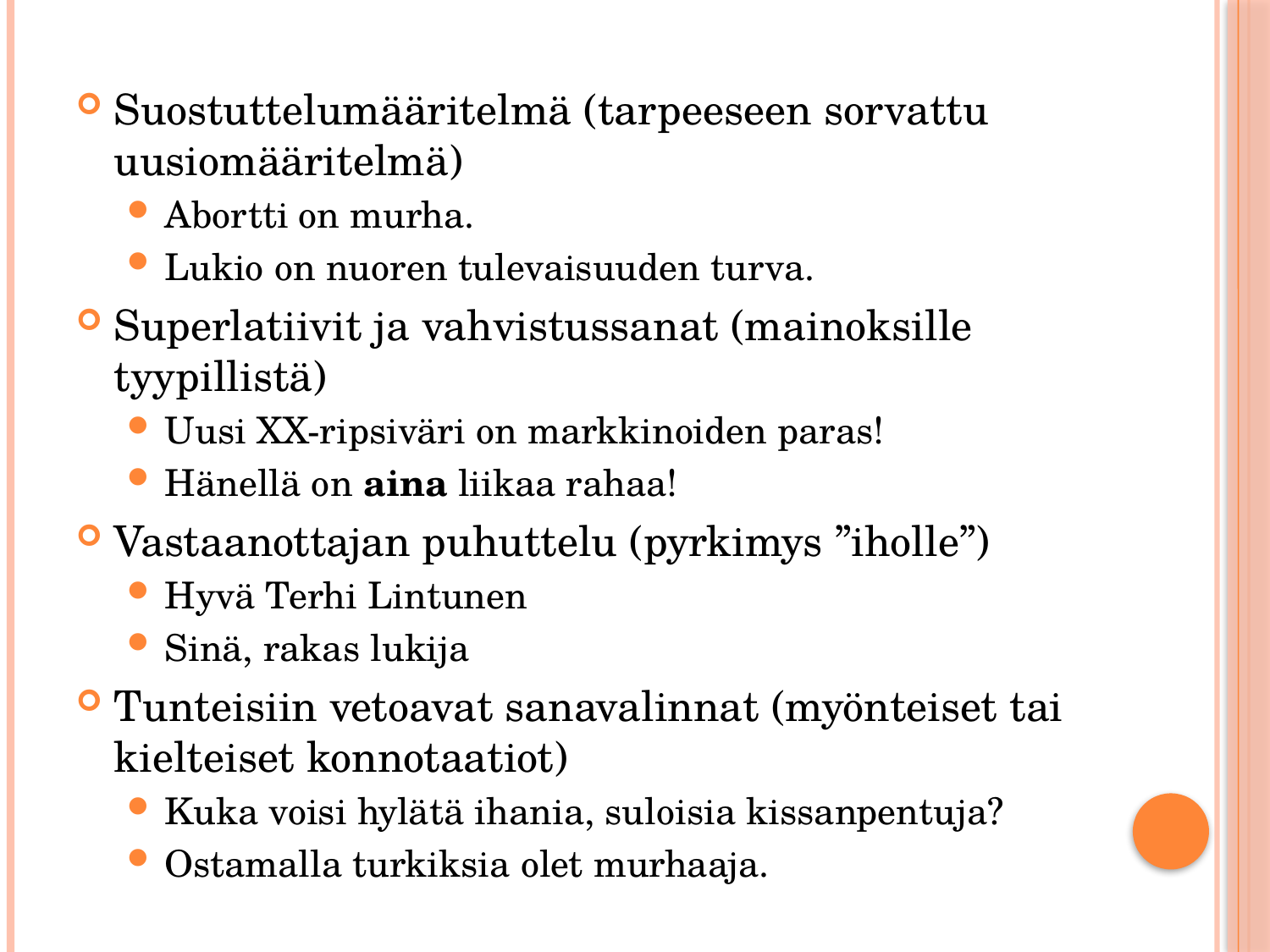

Suostuttelumääritelmä (tarpeeseen sorvattu uusiomääritelmä)
Abortti on murha.
Lukio on nuoren tulevaisuuden turva.
Superlatiivit ja vahvistussanat (mainoksille tyypillistä)
Uusi XX-ripsiväri on markkinoiden paras!
Hänellä on aina liikaa rahaa!
Vastaanottajan puhuttelu (pyrkimys ”iholle”)
Hyvä Terhi Lintunen
Sinä, rakas lukija
Tunteisiin vetoavat sanavalinnat (myönteiset tai kielteiset konnotaatiot)
Kuka voisi hylätä ihania, suloisia kissanpentuja?
Ostamalla turkiksia olet murhaaja.